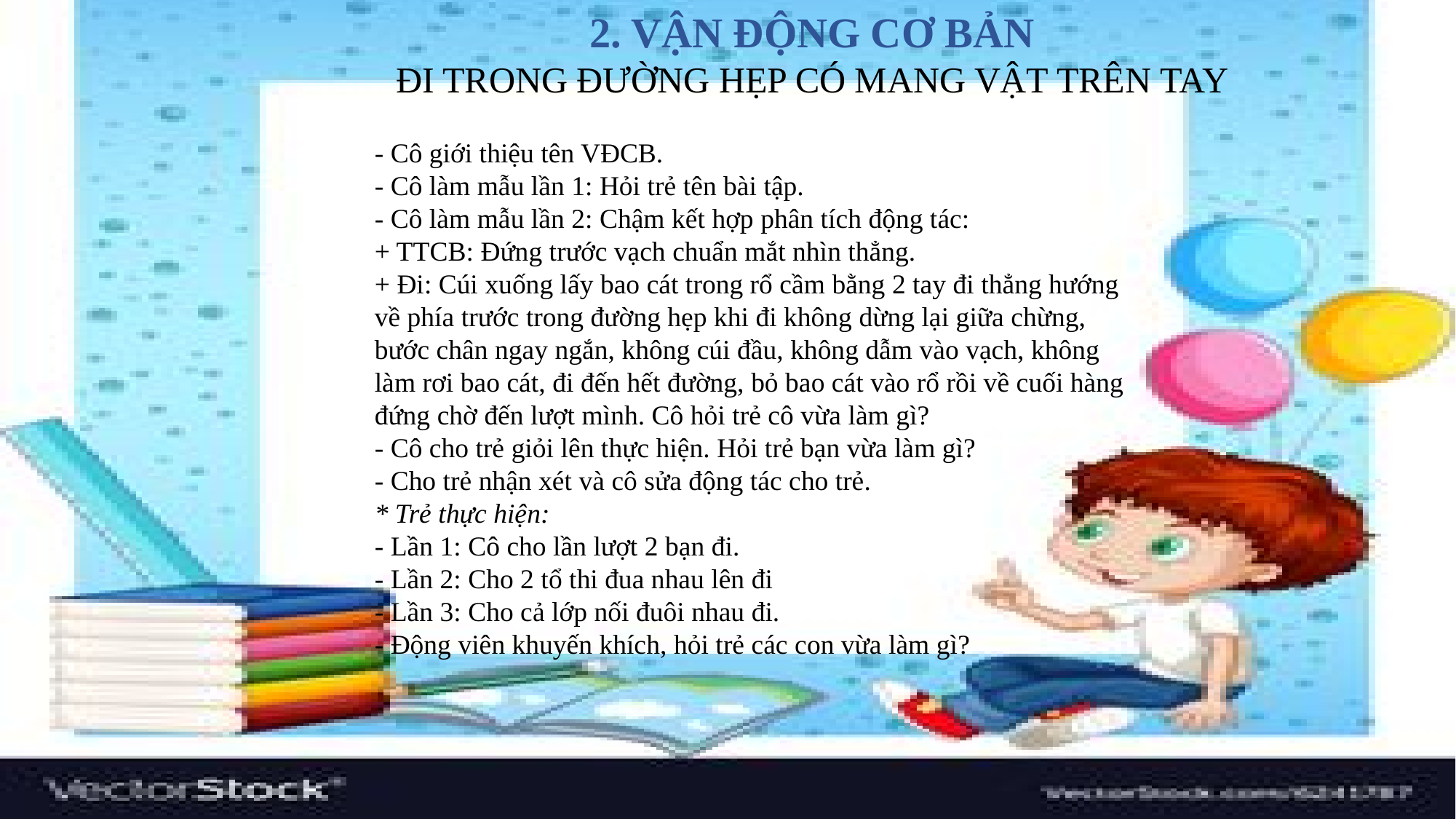

2. VẬN ĐỘNG CƠ BẢN
ĐI TRONG ĐƯỜNG HẸP CÓ MANG VẬT TRÊN TAY
- Cô giới thiệu tên VĐCB.
- Cô làm mẫu lần 1: Hỏi trẻ tên bài tập.
- Cô làm mẫu lần 2: Chậm kết hợp phân tích động tác:
+ TTCB: Đứng trước vạch chuẩn mắt nhìn thẳng.
+ Đi: Cúi xuống lấy bao cát trong rổ cầm bằng 2 tay đi thẳng hướng về phía trước trong đường hẹp khi đi không dừng lại giữa chừng, bước chân ngay ngắn, không cúi đầu, không dẫm vào vạch, không làm rơi bao cát, đi đến hết đường, bỏ bao cát vào rổ rồi về cuối hàng đứng chờ đến lượt mình. Cô hỏi trẻ cô vừa làm gì?
- Cô cho trẻ giỏi lên thực hiện. Hỏi trẻ bạn vừa làm gì?
- Cho trẻ nhận xét và cô sửa động tác cho trẻ.
* Trẻ thực hiện:
- Lần 1: Cô cho lần lượt 2 bạn đi.
- Lần 2: Cho 2 tổ thi đua nhau lên đi
- Lần 3: Cho cả lớp nối đuôi nhau đi.
- Động viên khuyến khích, hỏi trẻ các con vừa làm gì?